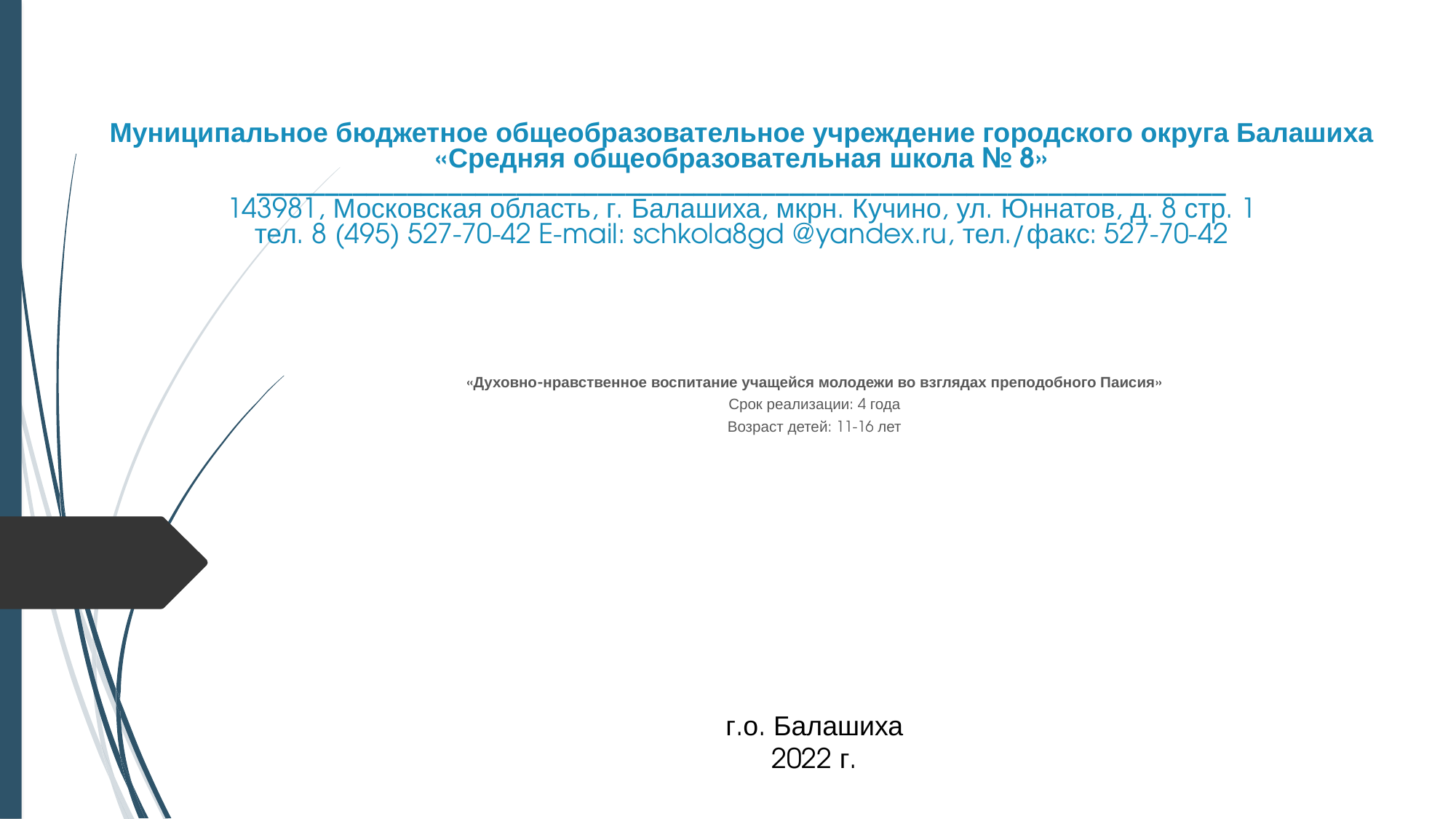

Муниципальное бюджетное общеобразовательное учреждение городского округа Балашиха
«Средняя общеобразовательная школа № 8»
_______________________________________________________________________
143981, Московская область, г. Балашиха, мкрн. Кучино, ул. Юннатов, д. 8 стр. 1
тел. 8 (495) 527-70-42 E-mail: schkola8gd @yandex.ru, тел./факс: 527-70-42

«Духовно-нравственное воспитание учащейся молодежи во взглядах преподобного Паисия»
Срок реализации: 4 года
Возраст детей: 11-16 лет

г.о. Балашиха
2022 г.